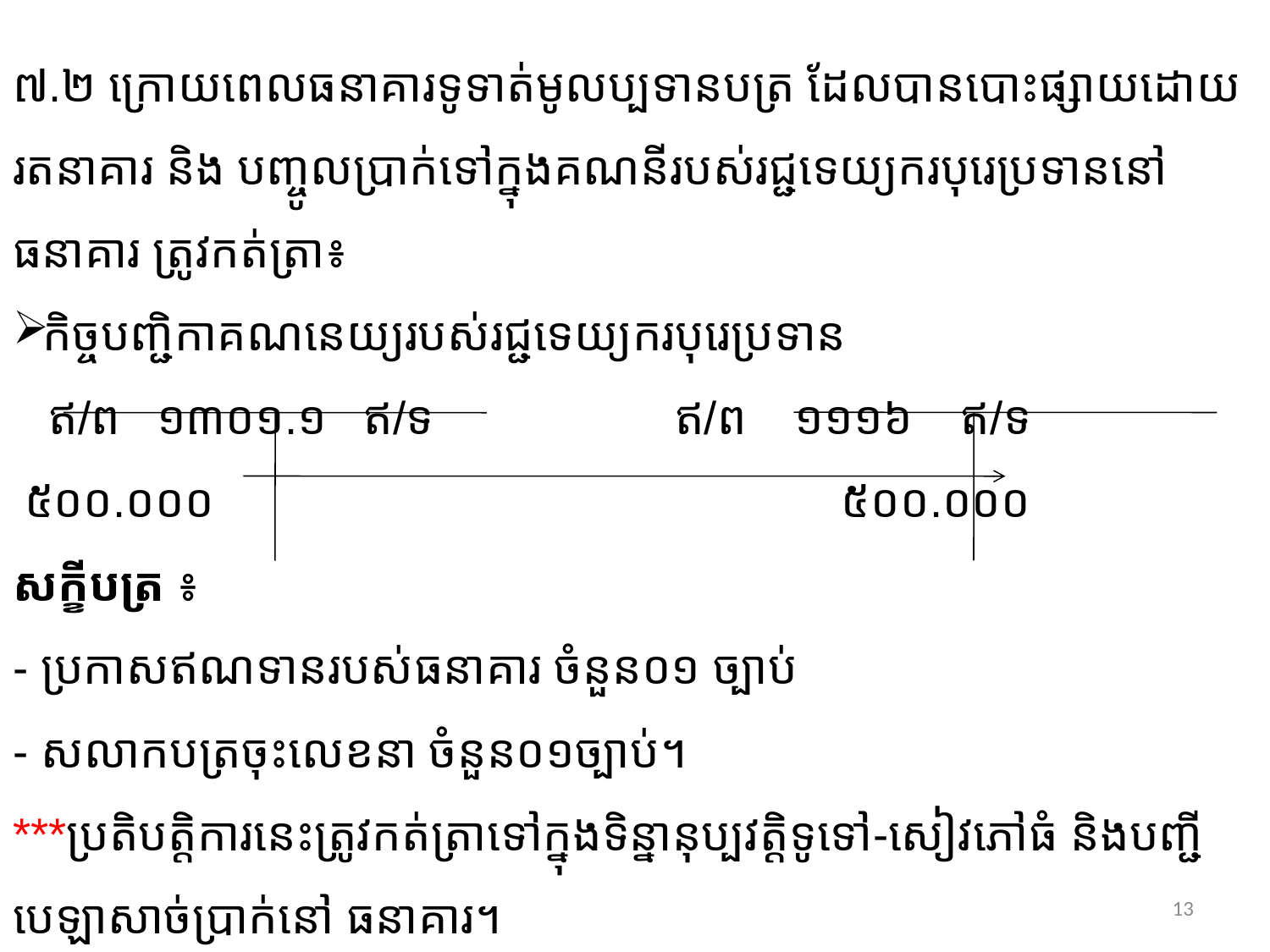

#
៧.២ ក្រោយពេលធនាគារទូទាត់មូលប្បទានបត្រ​ ដែលបានបោះផ្សាយដោយរតនាគារ និង បញ្ចូលប្រាក់ទៅក្នុងគណនីរបស់រជ្ជទេយ្យករបុរេប្រទាននៅធនាគារ​ ត្រូវកត់ត្រា៖
កិច្ចបញ្ជិកាគណនេយ្យរបស់រជ្ជទេយ្យករបុរេប្រទាន
   ឥ/ព   ១៣០១.១   ឥ/ទ                    ឥ/ព    ១១១៦    ឥ/ទ
 ៥០០.០០០                                                    ៥០០.០០០
សក្ខីបត្រ ៖
- ប្រកាសឥណទានរបស់ធនាគារ ចំនួន០១ ច្បាប់
- សលាកបត្រចុះលេខនា ចំនួន០១​ច្បាប់។
***ប្រតិបត្តិការនេះត្រូវកត់ត្រាទៅក្នុងទិន្នានុប្បវត្តិទូទៅ-សៀវភៅធំ និងបញ្ជីបេឡាសាច់ប្រាក់នៅ ធនាគារ។

13